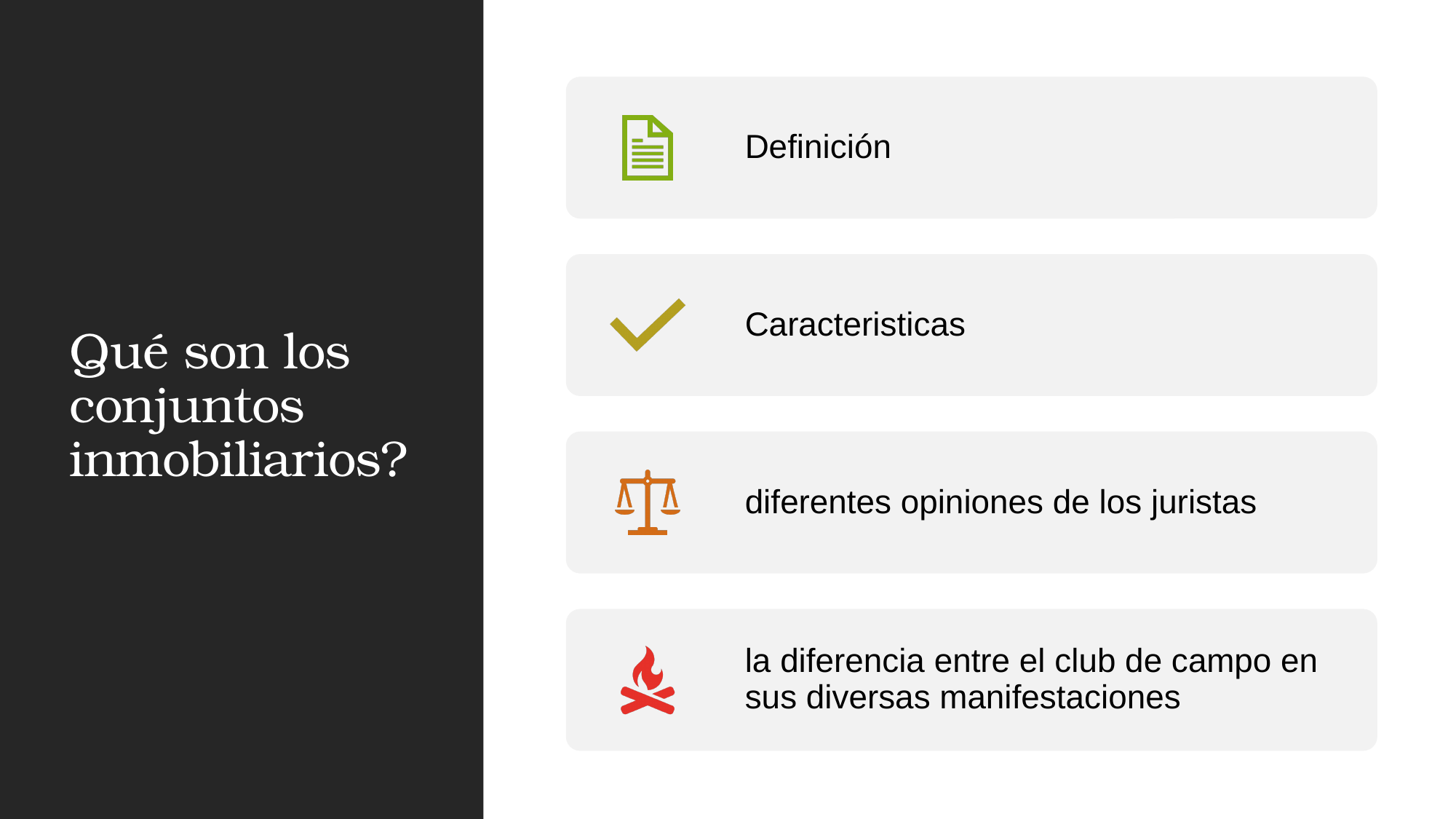

# Qué son los conjuntos inmobiliarios?
Definición
Caracteristicas
diferentes opiniones de los juristas
la diferencia entre el club de campo en sus diversas manifestaciones